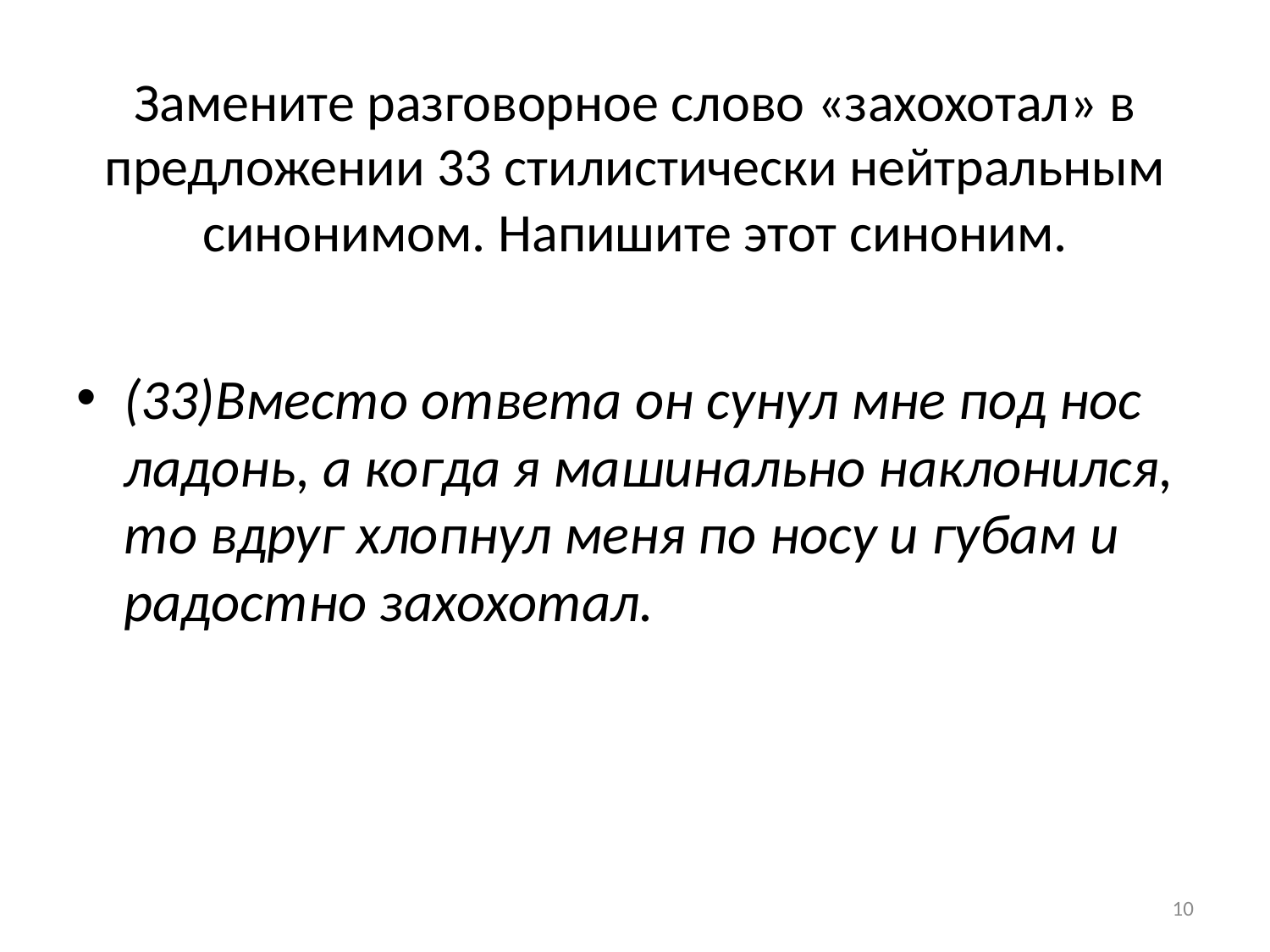

# Замените разговорное слово «захохотал» в предложении 33 стилистически нейтральным синонимом. Напишите этот синоним.
(33)Вместо ответа он сунул мне под нос ладонь, а когда я машинально наклонился, то вдруг хлопнул меня по носу и губам и радостно захохотал.

10